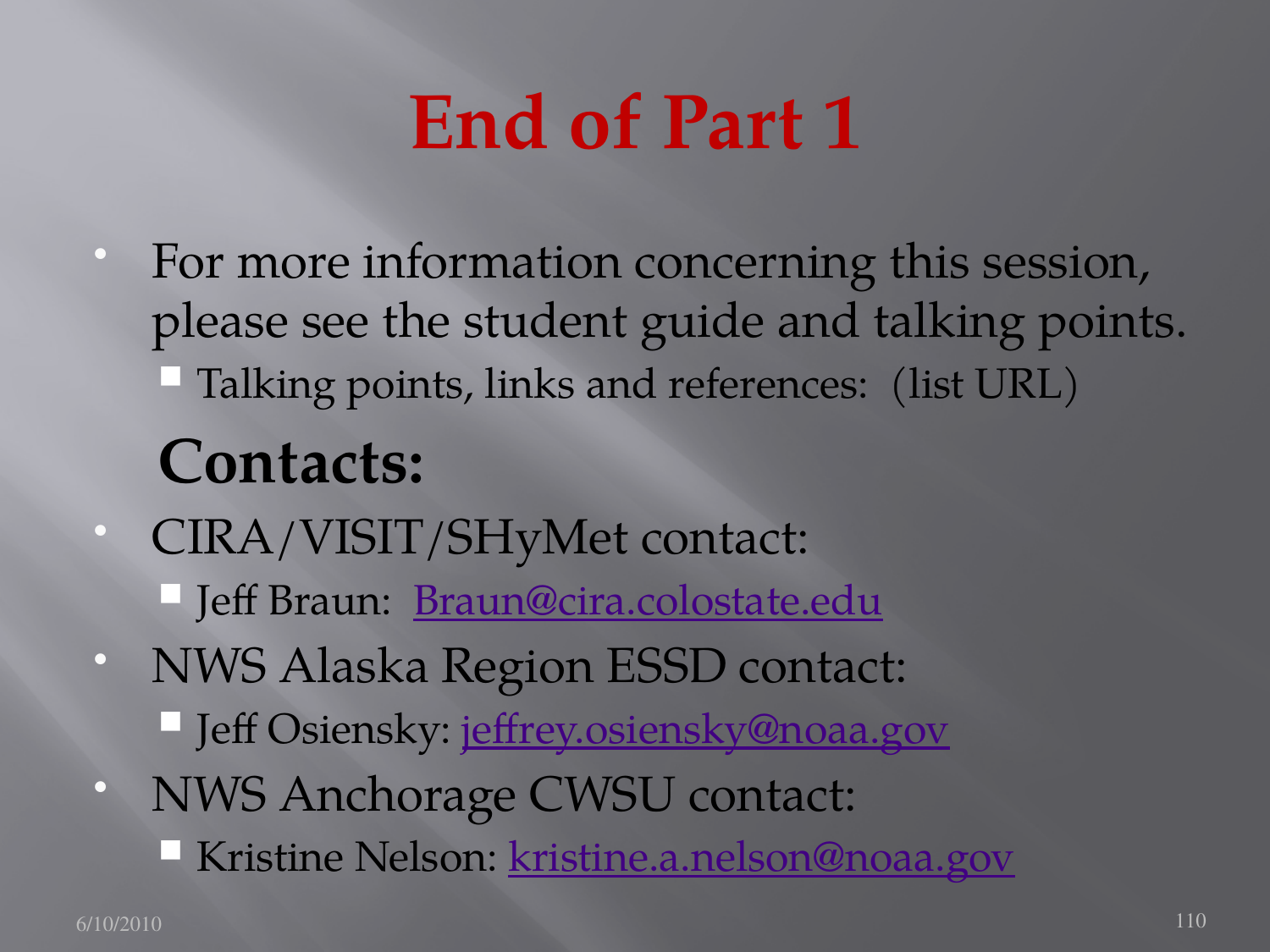

# End of Part 1
For more information concerning this session, please see the student guide and talking points.
Talking points, links and references:  (list URL)
Contacts:
CIRA/VISIT/SHyMet contact:
Jeff Braun:  Braun@cira.colostate.edu
NWS Alaska Region ESSD contact:
Jeff Osiensky: jeffrey.osiensky@noaa.gov
NWS Anchorage CWSU contact:
Kristine Nelson: kristine.a.nelson@noaa.gov

6/10/2010
110